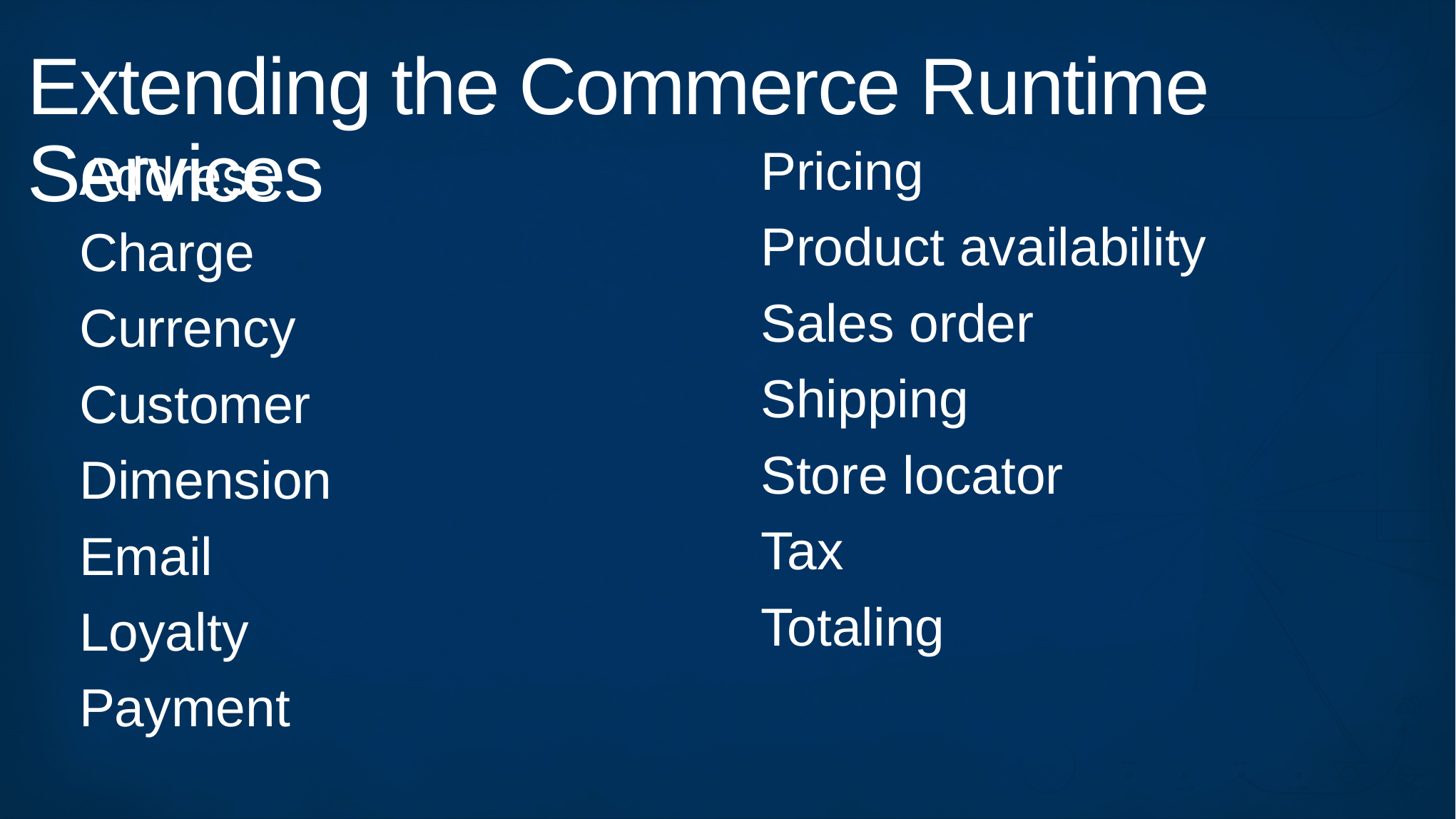

# Extending the Commerce Runtime Services
Pricing
Product availability
Sales order
Shipping
Store locator
Tax
Totaling
Address
Charge
Currency
Customer
Dimension
Email
Loyalty
Payment